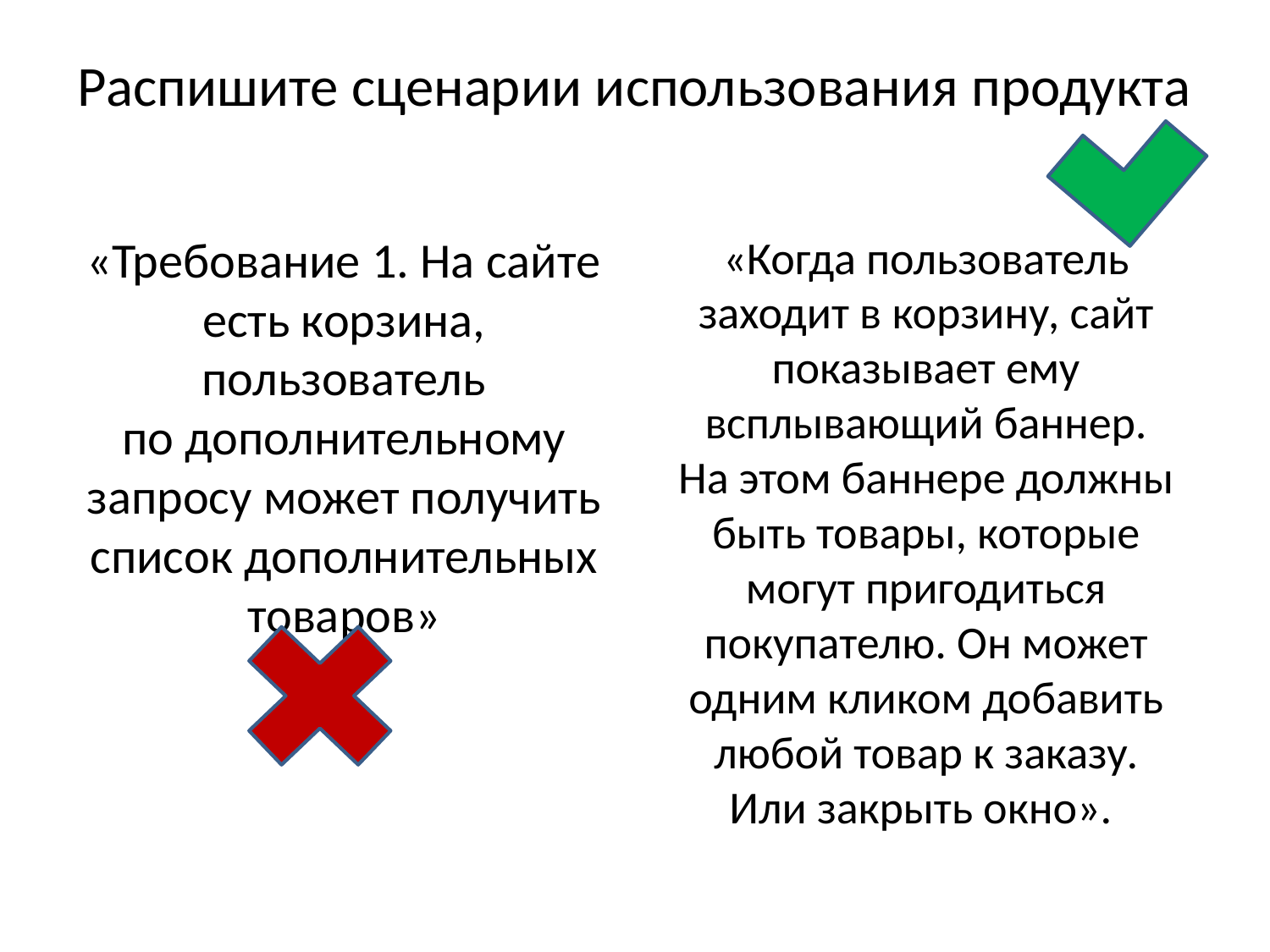

# Распишите сценарии использования продукта

«Когда пользователь заходит в корзину, сайт показывает ему всплывающий баннер. На этом баннере должны быть товары, которые могут пригодиться покупателю. Он может одним кликом добавить любой товар к заказу. Или закрыть окно».
«Требование 1. На сайте есть корзина, пользователь по дополнительному запросу может получить список дополнительных товаров»